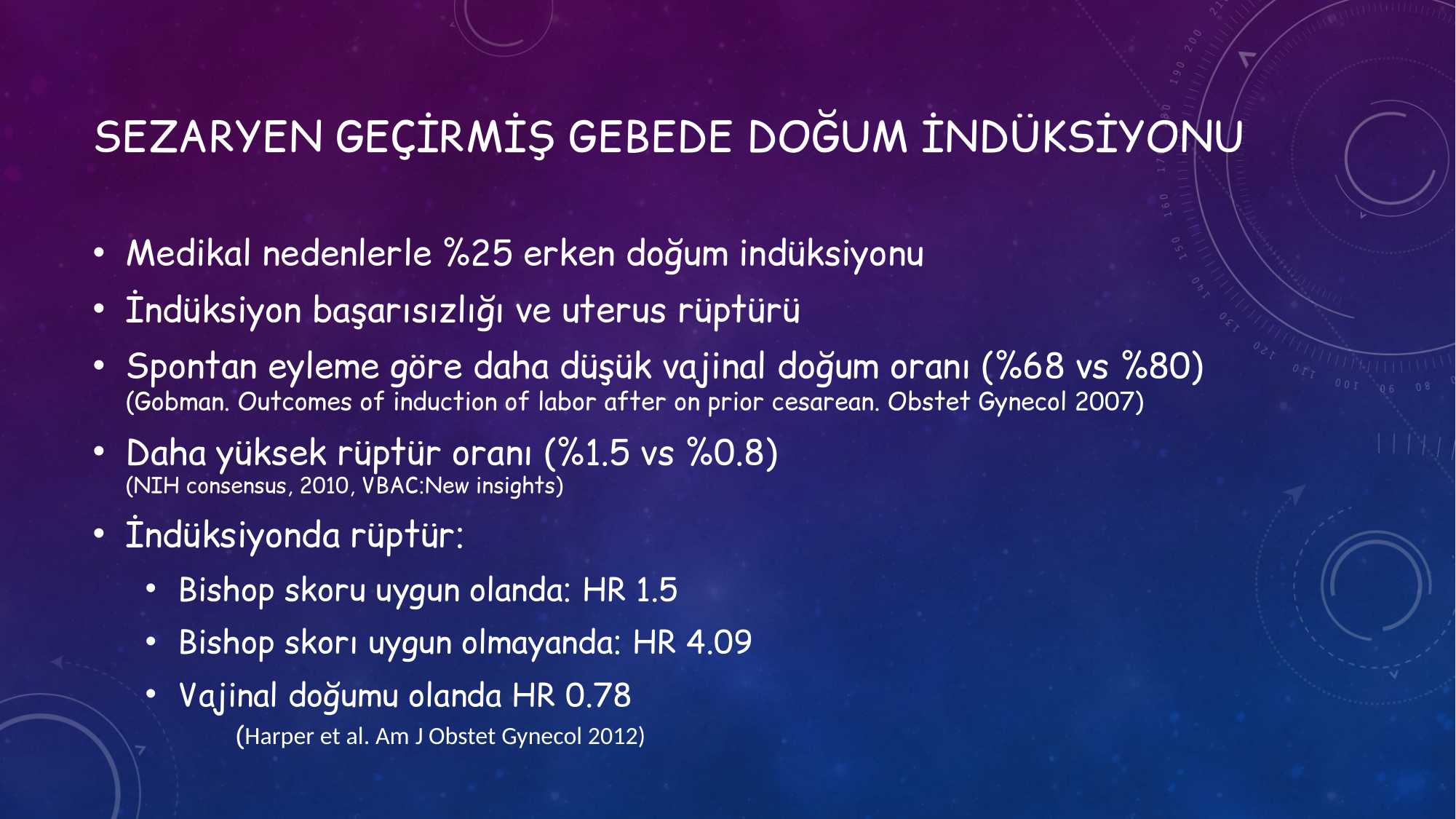

# SEZARYEN GEÇİRMİŞ GEBEDE DOĞUM İNDÜKSİYONU
Medikal nedenlerle %25 erken doğum indüksiyonu
İndüksiyon başarısızlığı ve uterus rüptürü
Spontan eyleme göre daha düşük vajinal doğum oranı (%68 vs %80)    (Gobman. Outcomes of induction of labor after on prior cesarean. Obstet Gynecol 2007)
Daha yüksek rüptür oranı (%1.5 vs %0.8)                                                 (NIH consensus, 2010, VBAC:New insights)
İndüksiyonda rüptür:
Bishop skoru uygun olanda: HR 1.5
Bishop skorı uygun olmayanda: HR 4.09
Vajinal doğumu olanda HR 0.78	                                                                  (Harper et al. Am J Obstet Gynecol 2012)